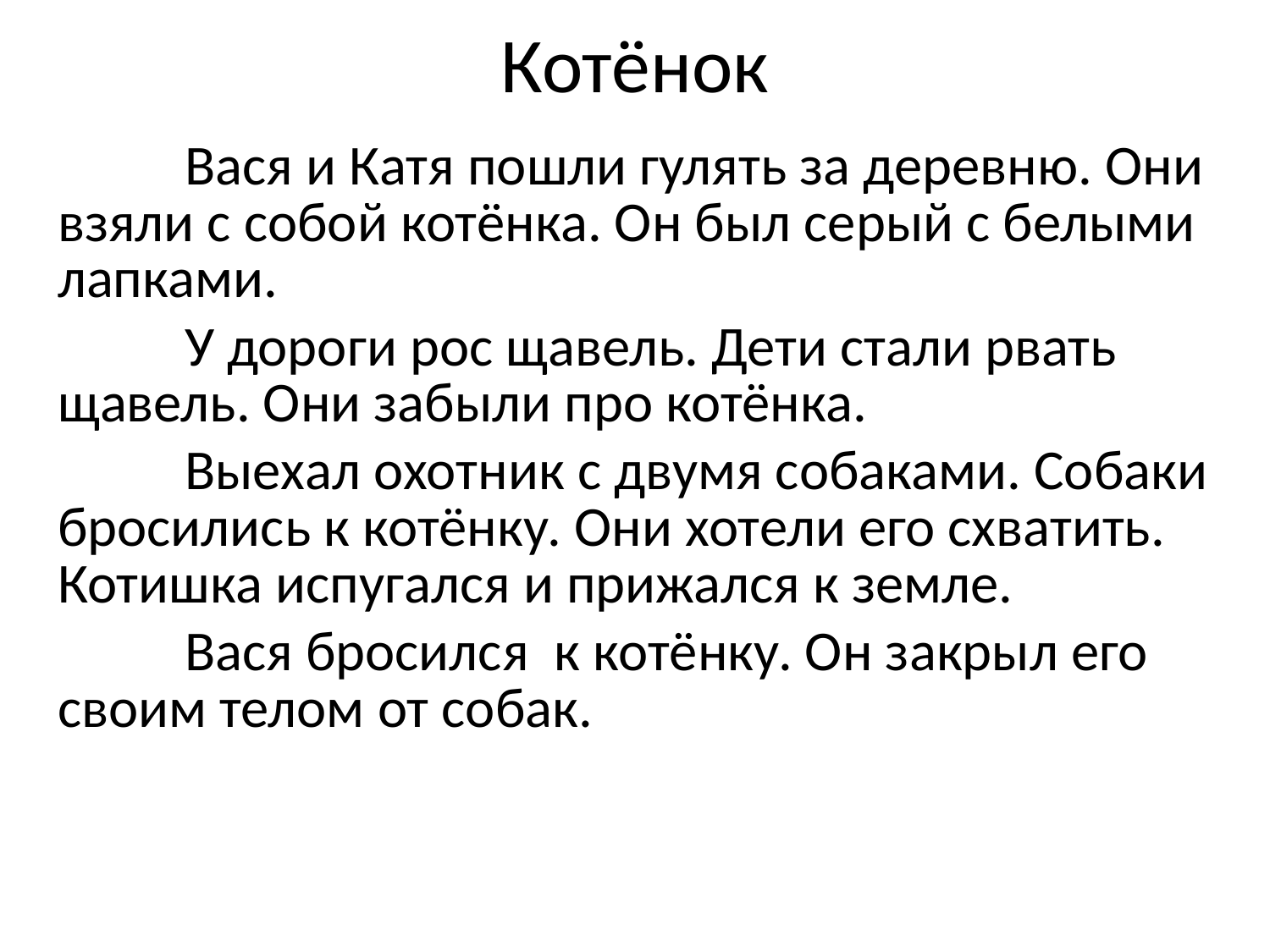

# Котёнок
	Вася и Катя пошли гулять за деревню. Они взяли с собой котёнка. Он был серый с белыми лапками.
	У дороги рос щавель. Дети стали рвать щавель. Они забыли про котёнка.
	Выехал охотник с двумя собаками. Собаки бросились к котёнку. Они хотели его схватить. Котишка испугался и прижался к земле.
	Вася бросился  к котёнку. Он закрыл его своим телом от собак.